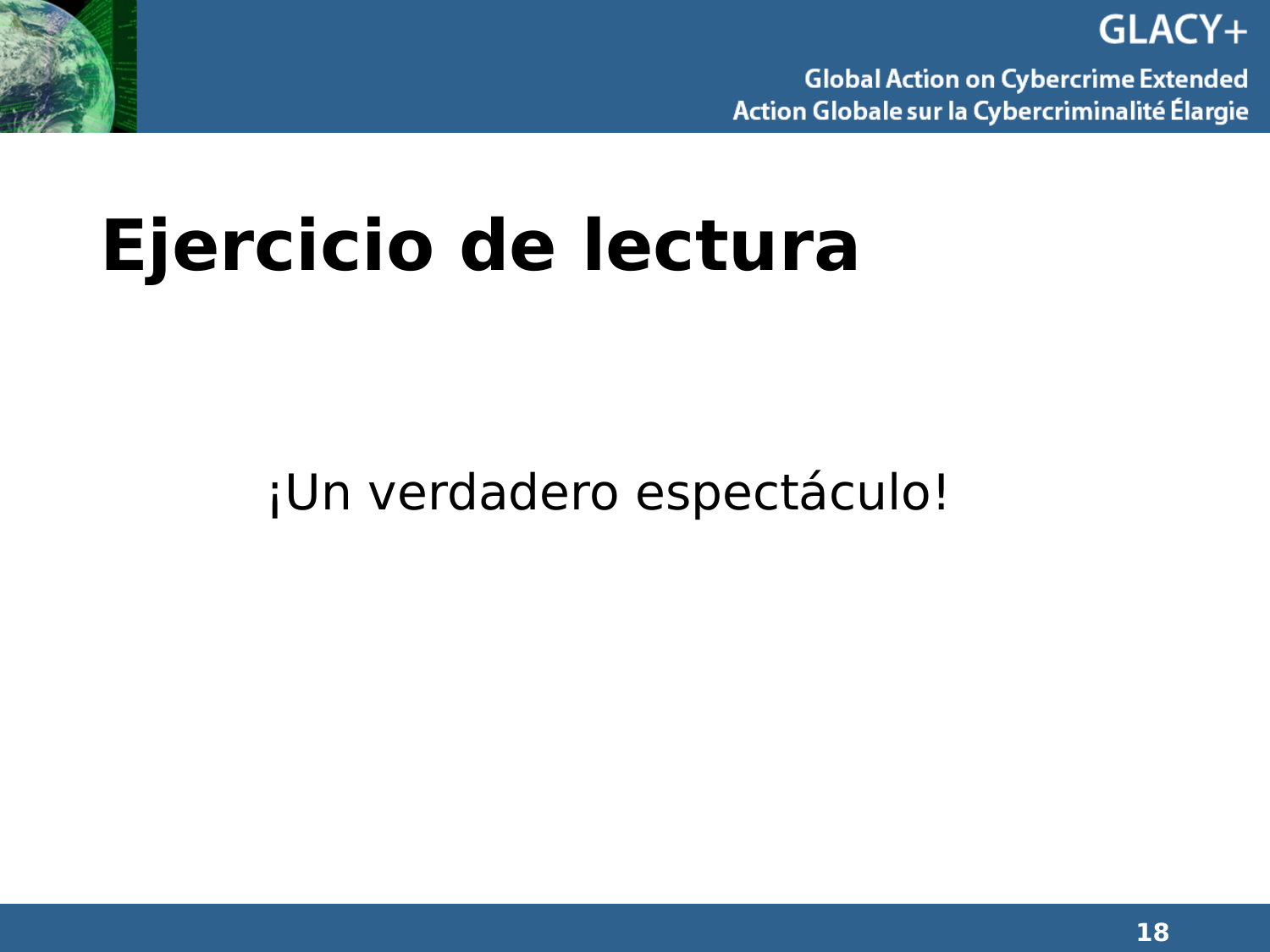

# Ejercicio de lectura

¡Un verdadero espectáculo!

18